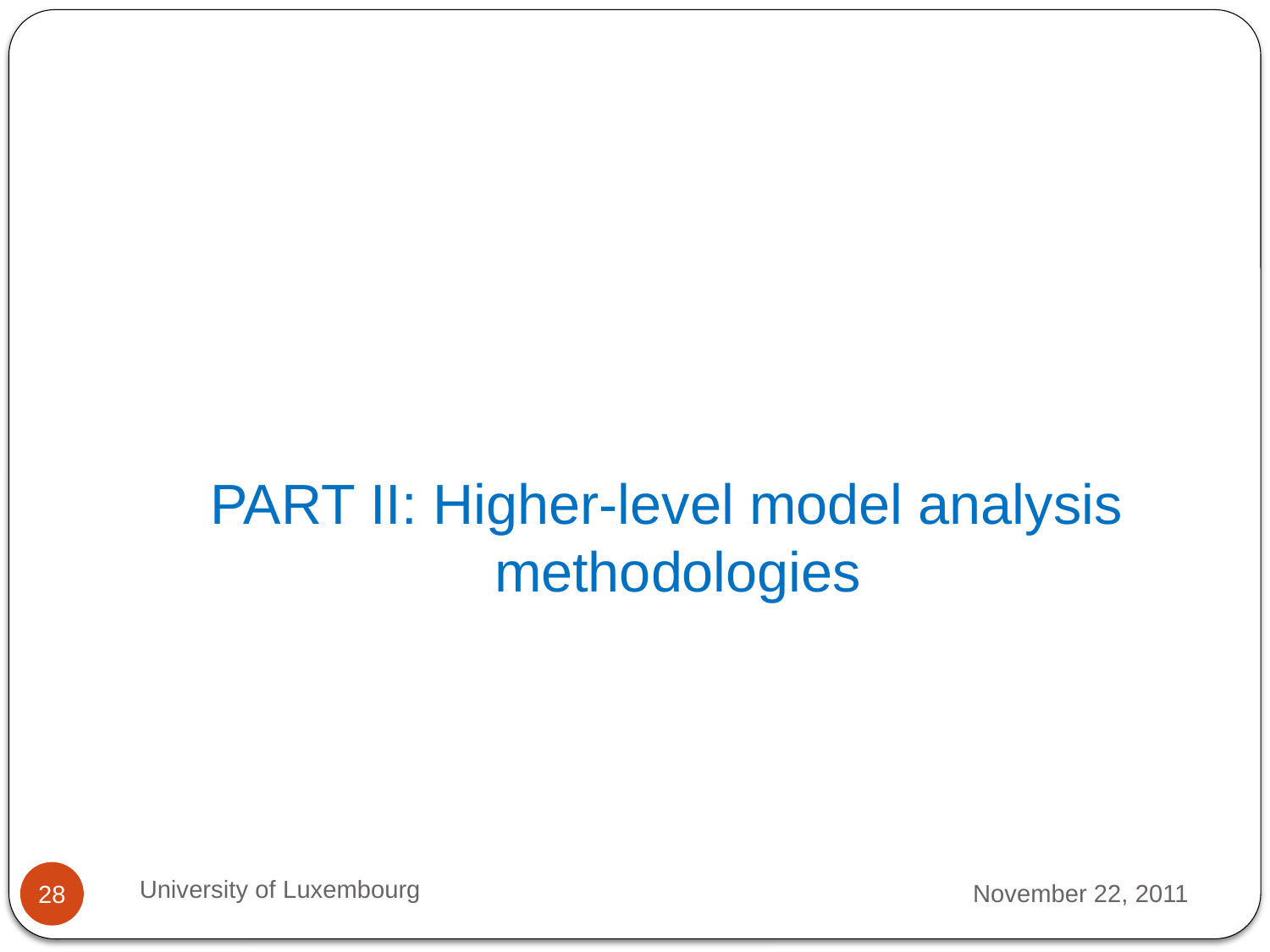

PART II: Higher-level model analysis methodologies
University of Luxembourg
November 22, 2011
28